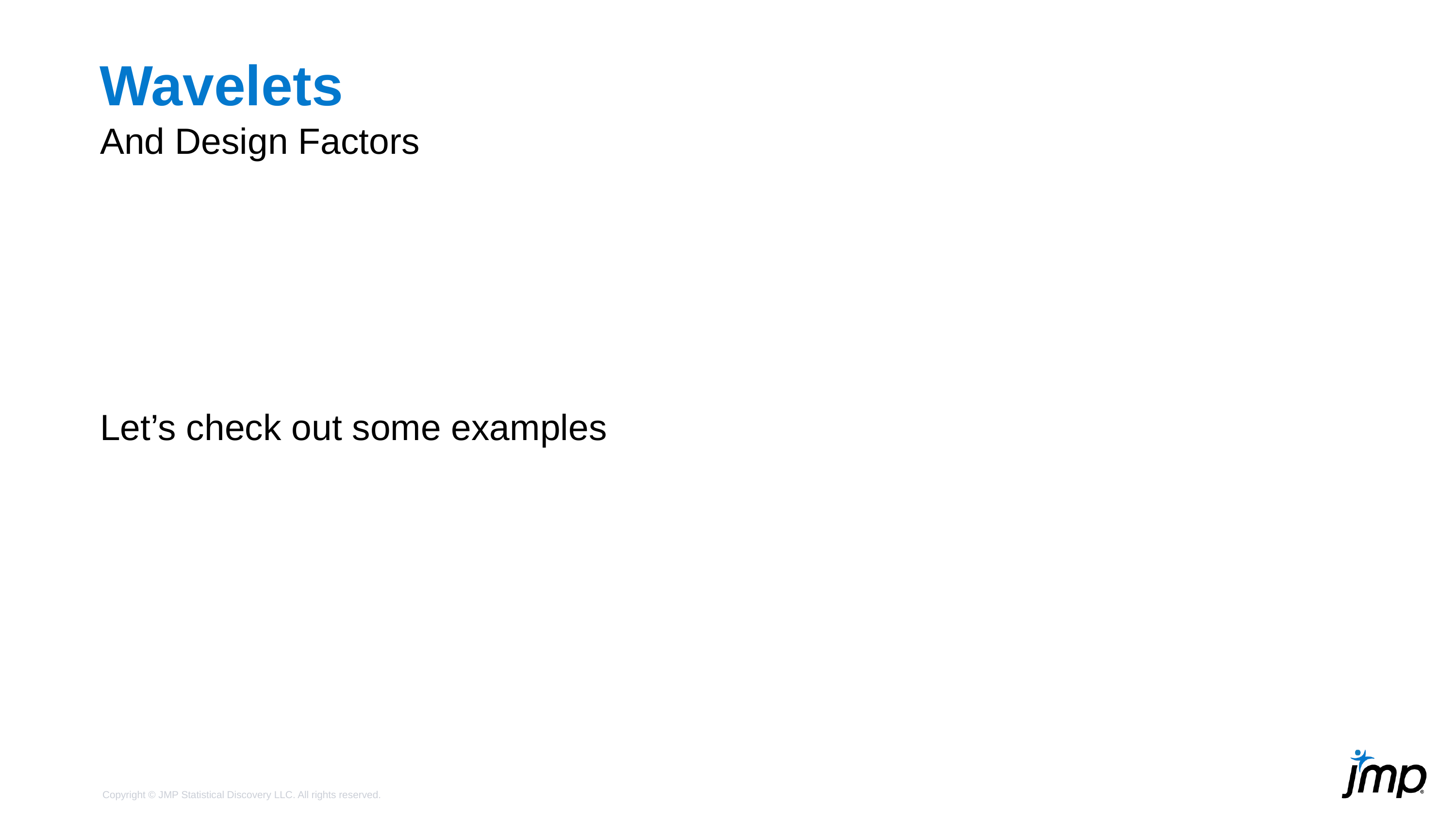

# Wavelets
And Design Factors

Let’s check out some examples